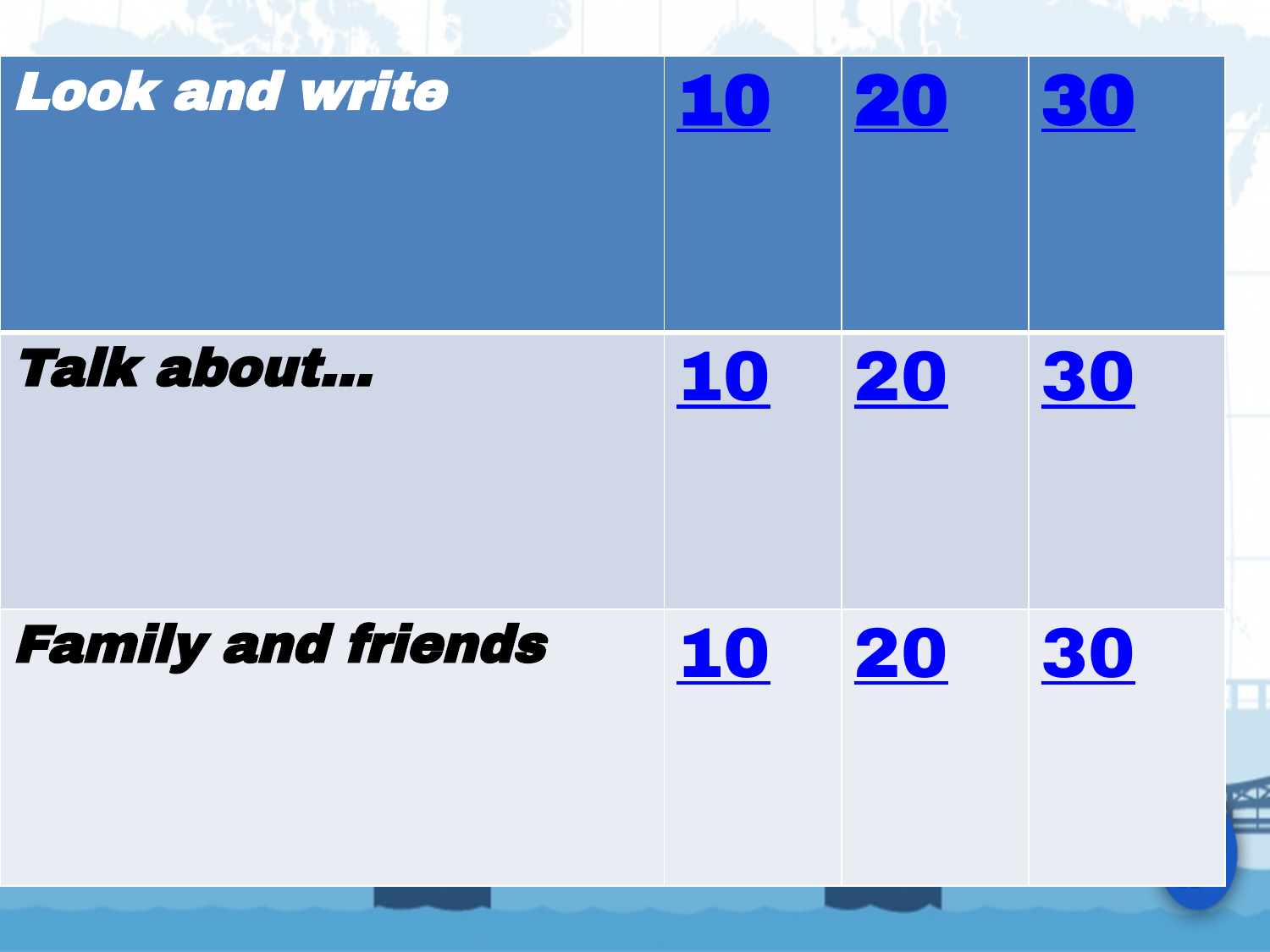

#
| Look and write | 10 | 20 | 30 |
| --- | --- | --- | --- |
| Talk about… | 10 | 20 | 30 |
| Family and friends | 10 | 20 | 30 |